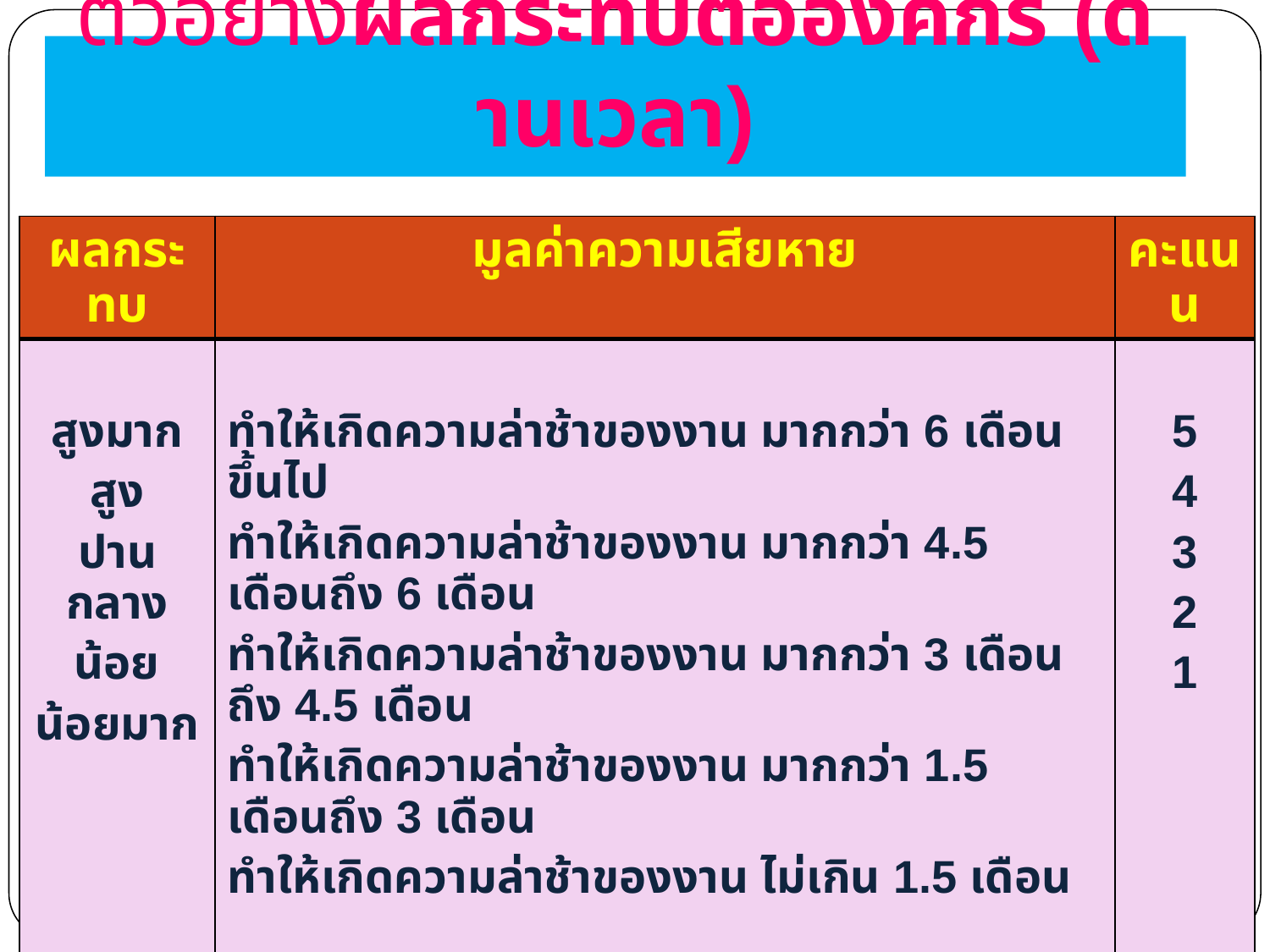

# ตัวอย่างผลกระทบต่อองค์กร (ด้านเวลา)
| ผลกระทบ | มูลค่าความเสียหาย | คะแนน |
| --- | --- | --- |
| สูงมาก สูง ปานกลาง น้อย น้อยมาก | ทำให้เกิดความล่าช้าของงาน มากกว่า 6 เดือนขึ้นไป ทำให้เกิดความล่าช้าของงาน มากกว่า 4.5 เดือนถึง 6 เดือน ทำให้เกิดความล่าช้าของงาน มากกว่า 3 เดือนถึง 4.5 เดือน ทำให้เกิดความล่าช้าของงาน มากกว่า 1.5 เดือนถึง 3 เดือน ทำให้เกิดความล่าช้าของงาน ไม่เกิน 1.5 เดือน | 5 4 3 2 1 |